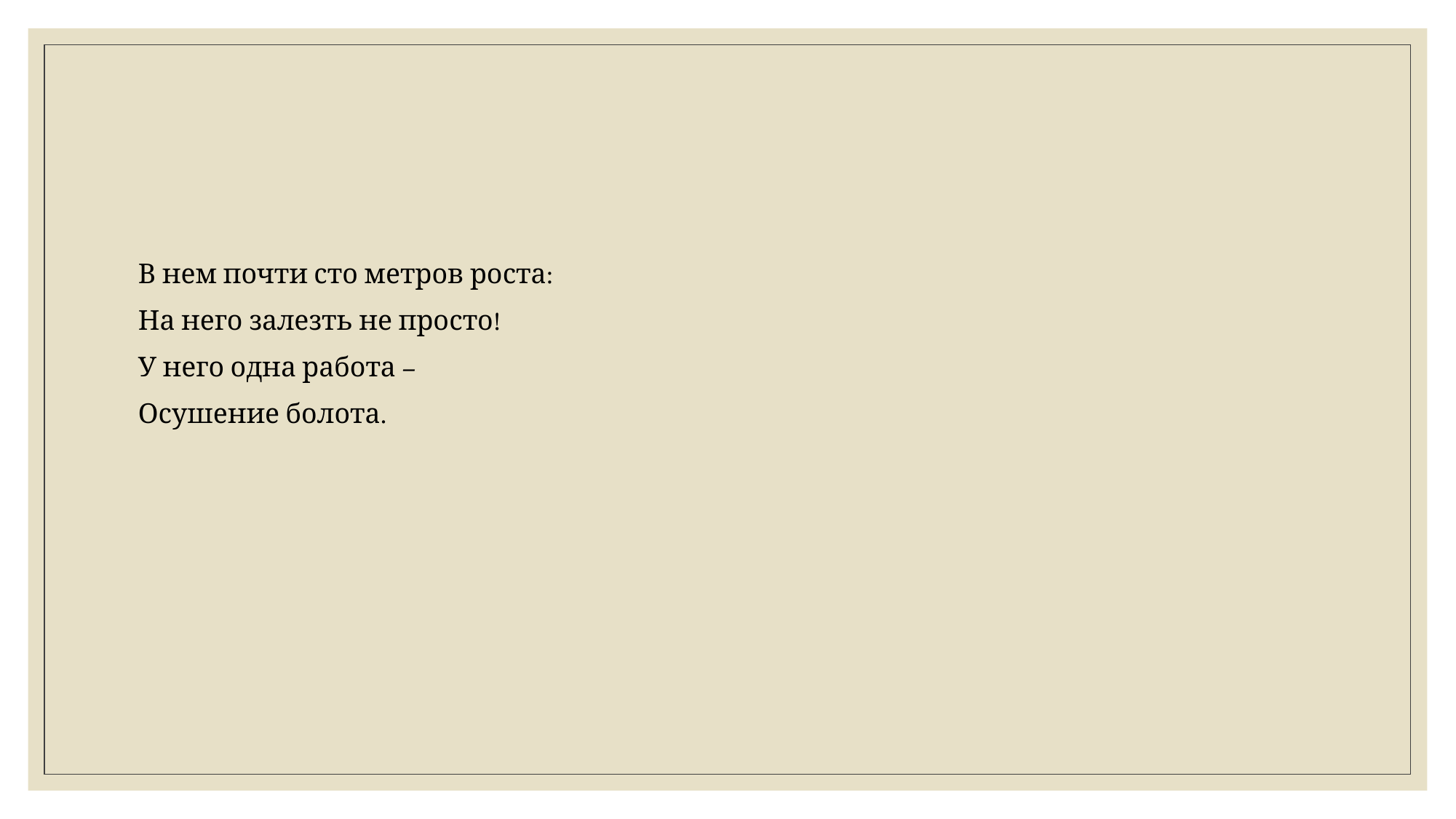

В нем почти сто метров роста:
На него залезть не просто!
У него одна работа –
Осушение болота.